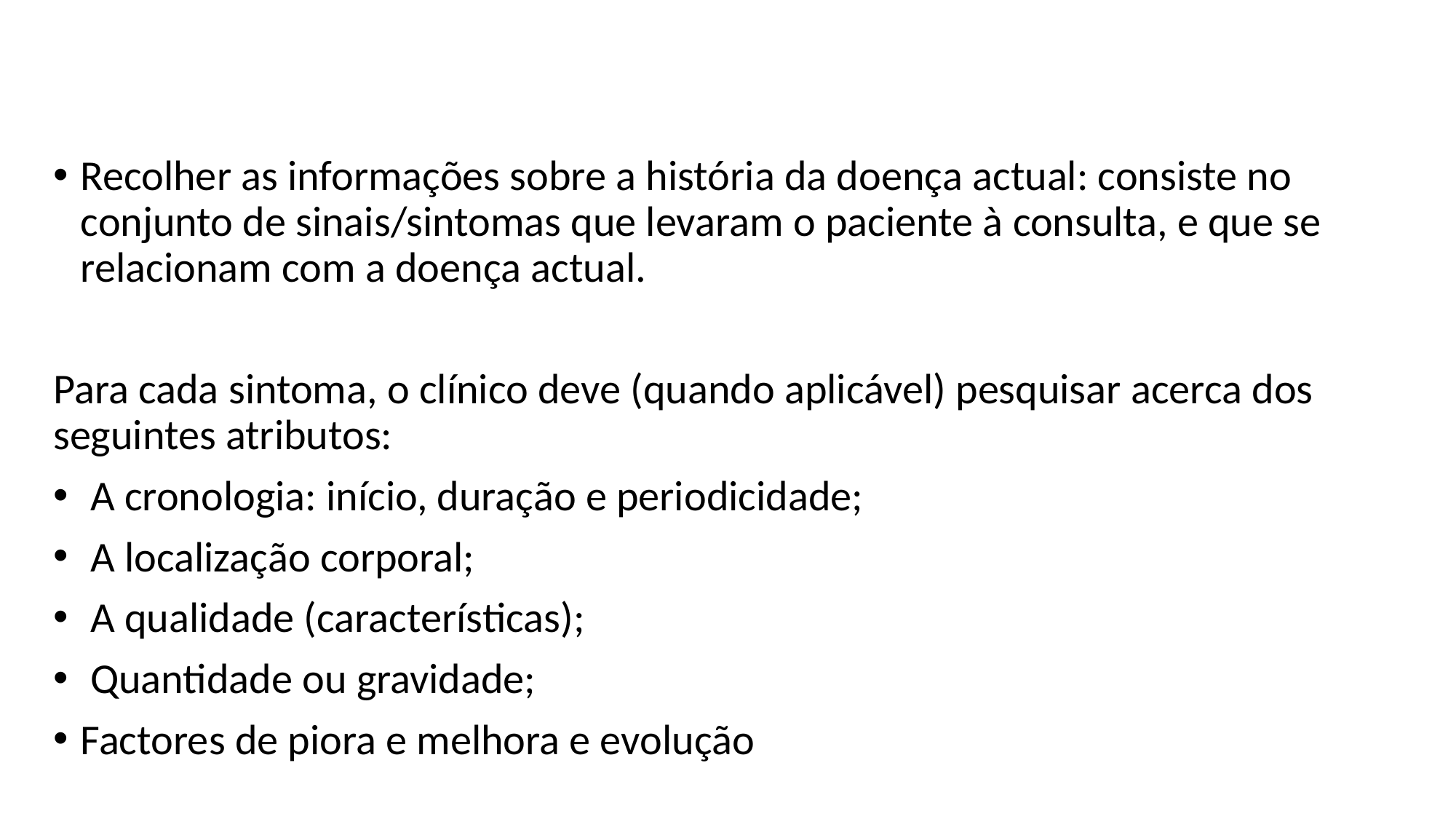

#
Recolher as informações sobre a história da doença actual: consiste no conjunto de sinais/sintomas que levaram o paciente à consulta, e que se relacionam com a doença actual.

Para cada sintoma, o clínico deve (quando aplicável) pesquisar acerca dos seguintes atributos:
 A cronologia: início, duração e periodicidade;
 A localização corporal;
 A qualidade (características);
 Quantidade ou gravidade;
Factores de piora e melhora e evolução